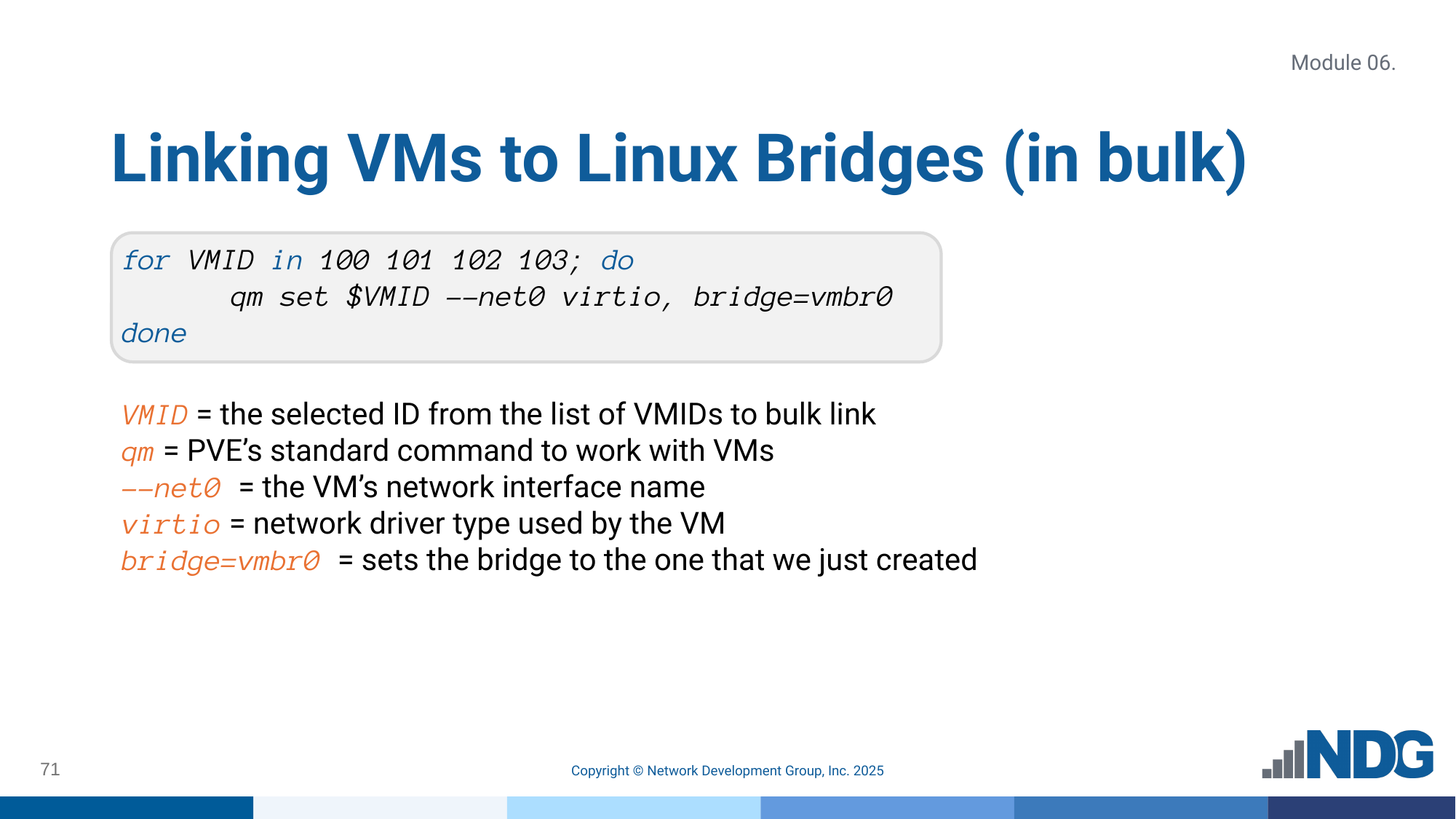

Module 06.
# Linking VMs to Linux Bridges (in bulk)

for VMID in 100 101 102 103; do
	qm set $VMID --net0 virtio, bridge=vmbr0
done

VMID = the selected ID from the list of VMIDs to bulk link
qm = PVE’s standard command to work with VMs
--net0 = the VM’s network interface name
virtio = network driver type used by the VM
bridge=vmbr0 = sets the bridge to the one that we just created